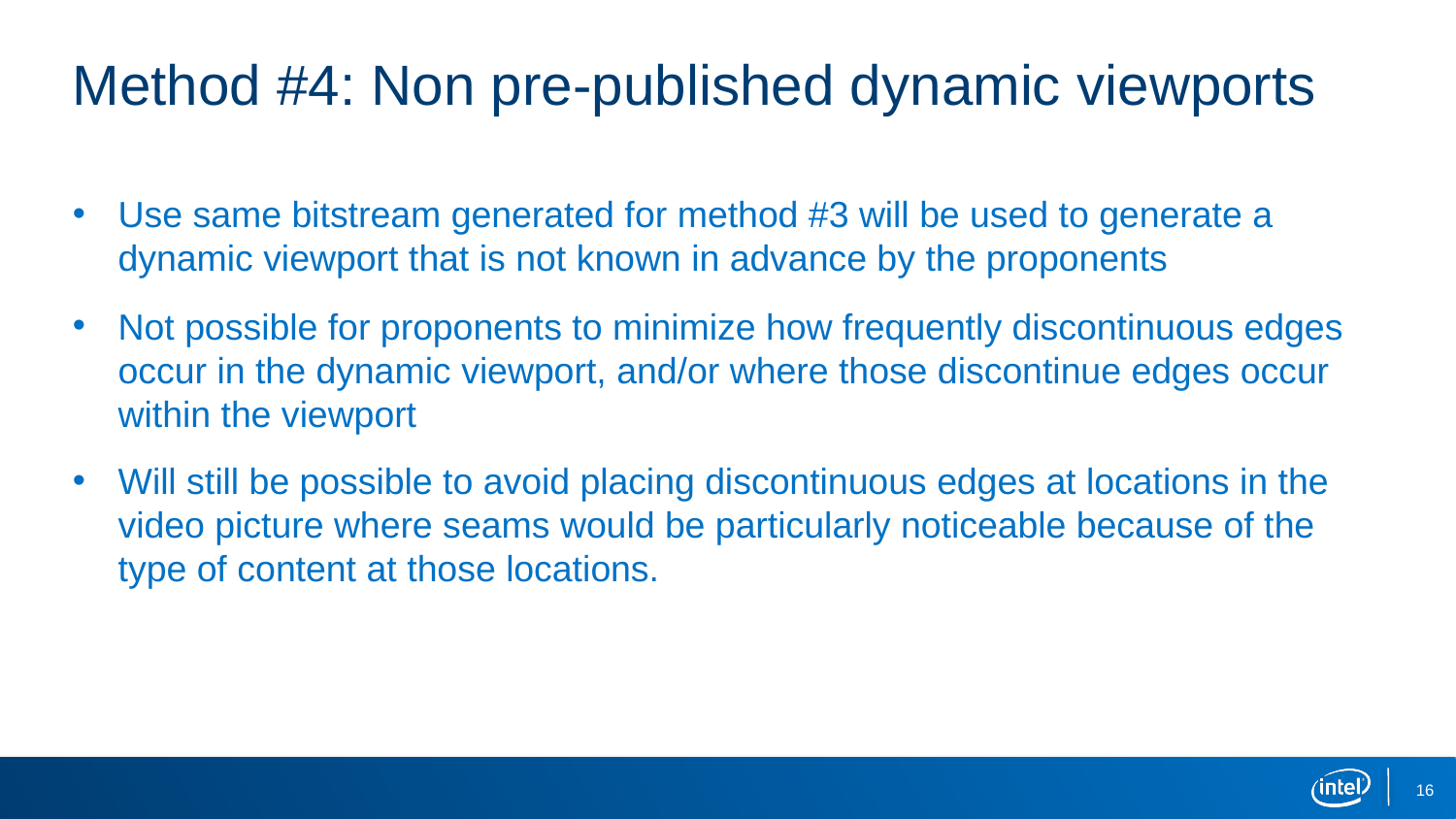

# Method #4: Non pre-published dynamic viewports
Use same bitstream generated for method #3 will be used to generate a dynamic viewport that is not known in advance by the proponents
Not possible for proponents to minimize how frequently discontinuous edges occur in the dynamic viewport, and/or where those discontinue edges occur within the viewport
Will still be possible to avoid placing discontinuous edges at locations in the video picture where seams would be particularly noticeable because of the type of content at those locations.

16